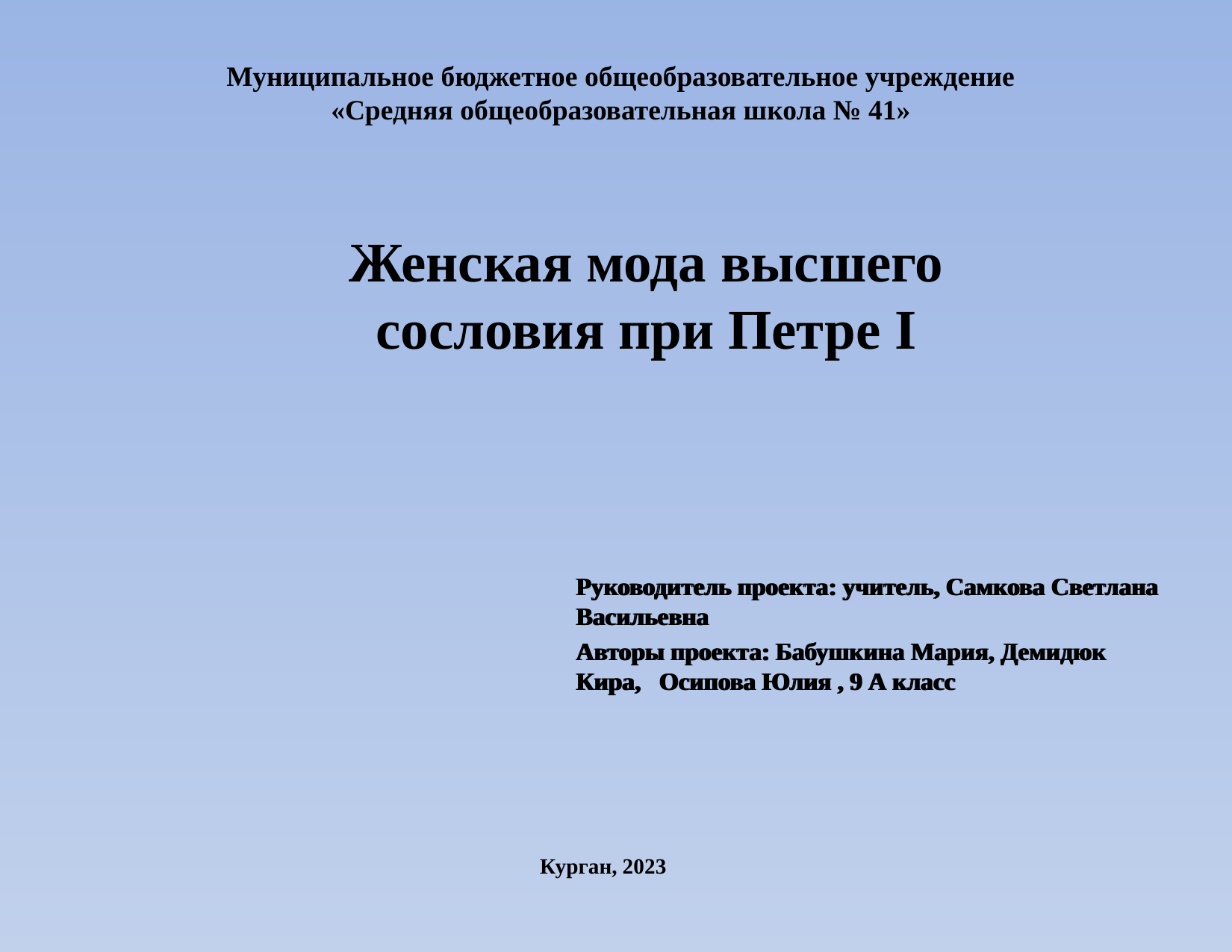

Муниципальное бюджетное общеобразовательное учреждение
«Средняя общеобразовательная школа № 41»
Женская мода высшего сословия при Петре I
Руководитель проекта: учитель, Самкова Светлана Васильевна
Авторы проекта: Бабушкина Мария, Демидюк Кира,   Осипова Юлия , 9 А класс

Руководитель проекта: учитель, Самкова Светлана Васильевна
Авторы проекта: Бабушкина Мария, Демидюк Кира,   Осипова Юлия , 9 А класс

Курган, 2023